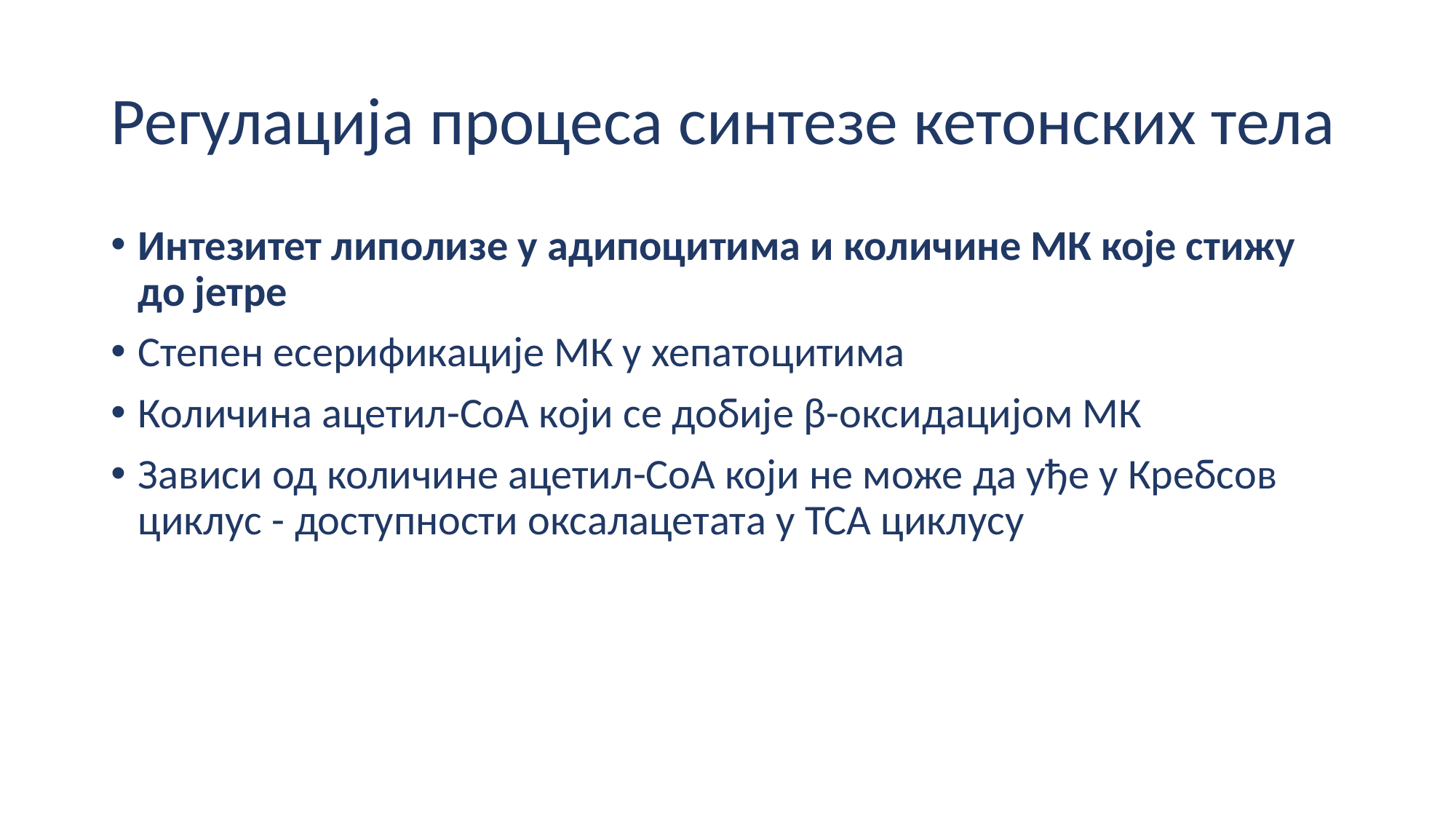

# Регулација процеса синтезе кетонских тела
Интезитет липолизе у адипоцитима и количине МК које стижу до јетре
Степен есерификације МК у хепатоцитима
Количина ацетил-СоА који се добије β-оксидацијом МК
Зависи од количине ацетил-СоА који не може да уђе у Кребсов циклус - доступности оксалацетата у ТСА циклусу